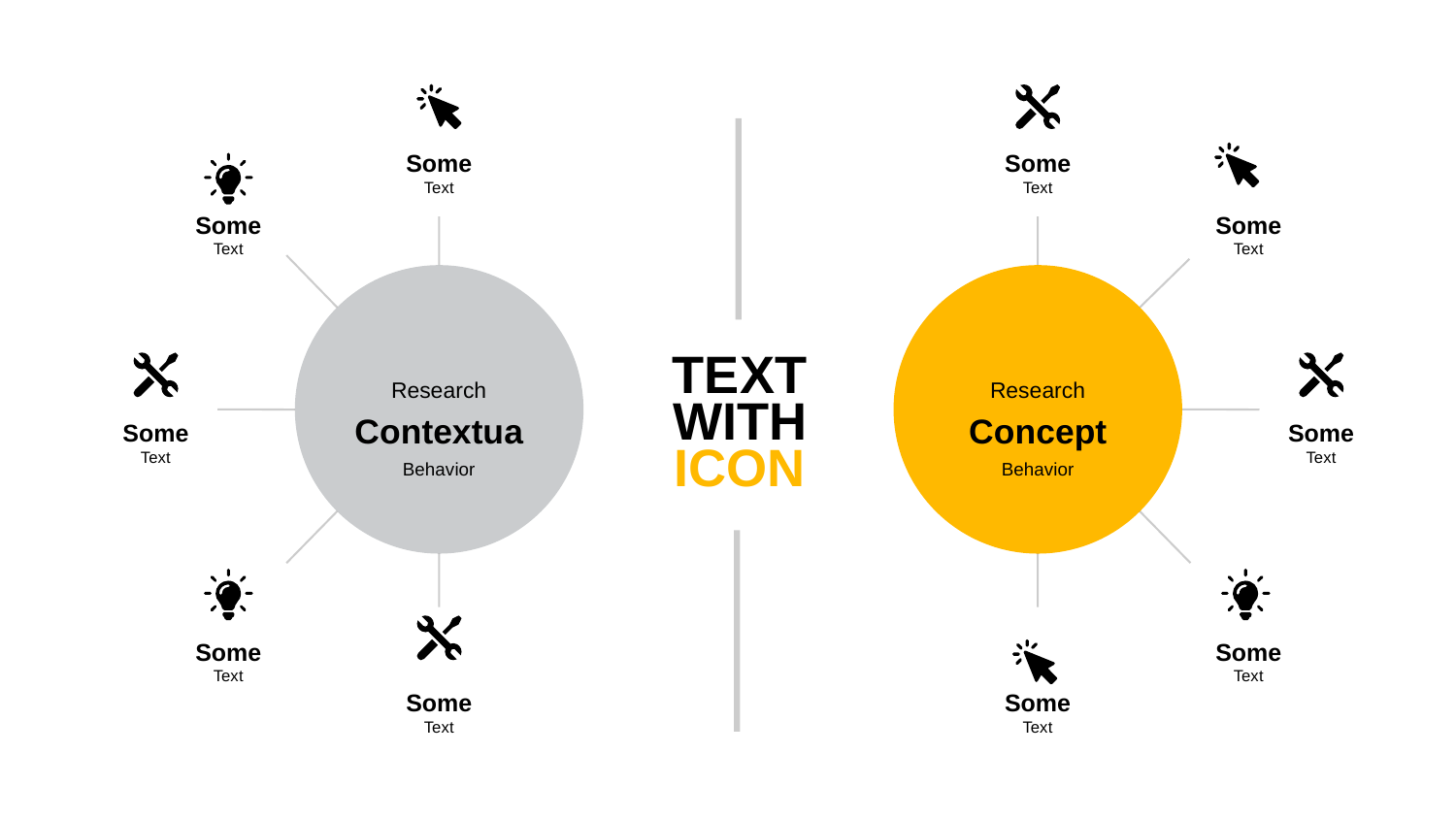

Some
Text
Some
Text

Some
Text
Some
Text

Research
Contextua
Behavior
Research
Concept
Behavior

TEXT
WITH ICON
Some
Text
Some
Text

Some
Text
Some
Text

Some
Text
Some
Text